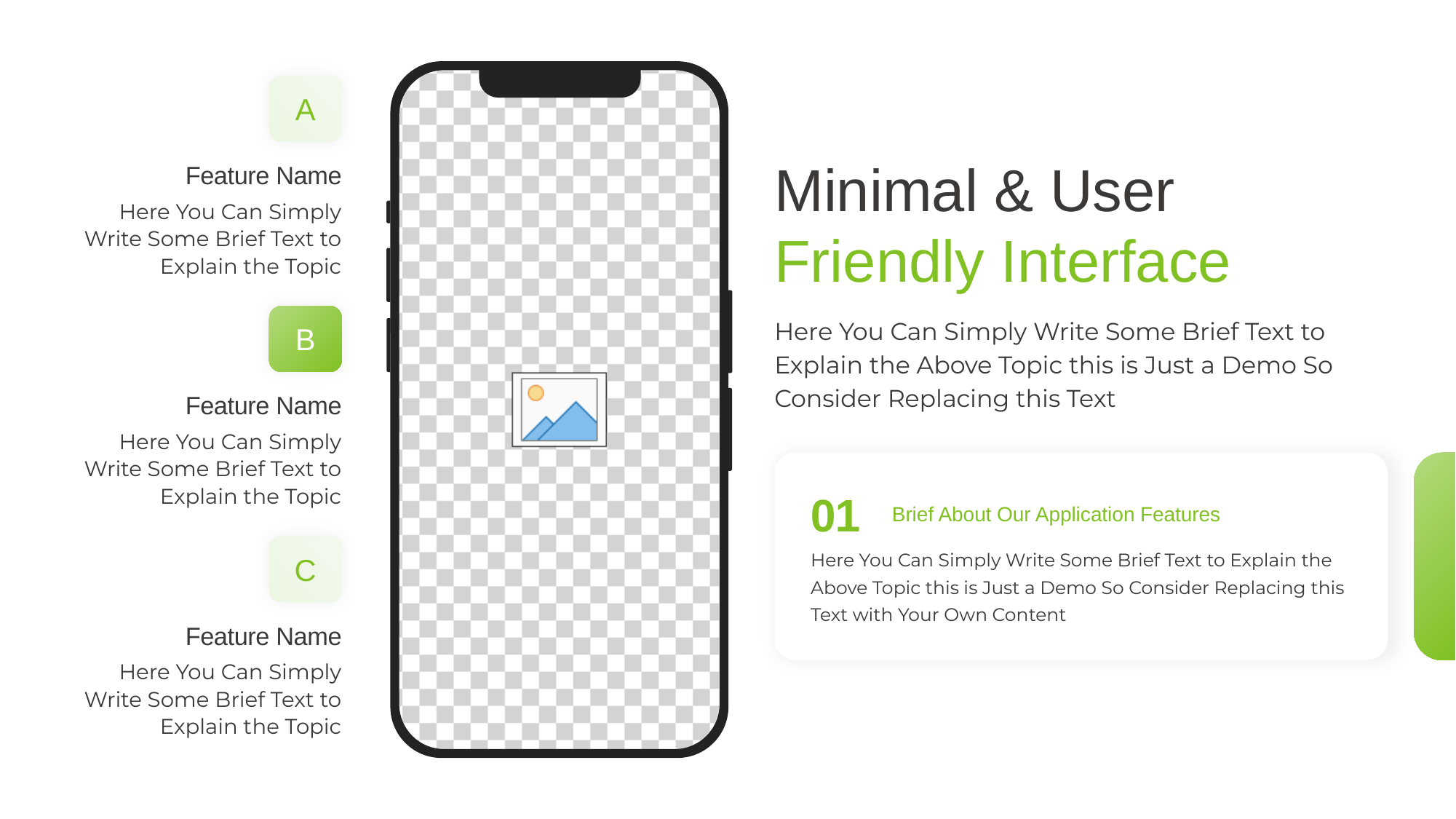

A
Feature Name
Here You Can Simply
Write Some Brief Text to
Explain the Topic
Minimal & User
Friendly Interface

B
Feature Name
Here You Can Simply
Write Some Brief Text to
Explain the Topic
Here You Can Simply Write Some Brief Text to
Explain the Above Topic this is Just a Demo So
Consider Replacing this Text

01
Brief About Our Application Features
Here You Can Simply Write Some Brief Text to Explain the
Above Topic this is Just a Demo So Consider Replacing this
Text with Your Own Content

C
Feature Name
Here You Can Simply
Write Some Brief Text to
Explain the Topic